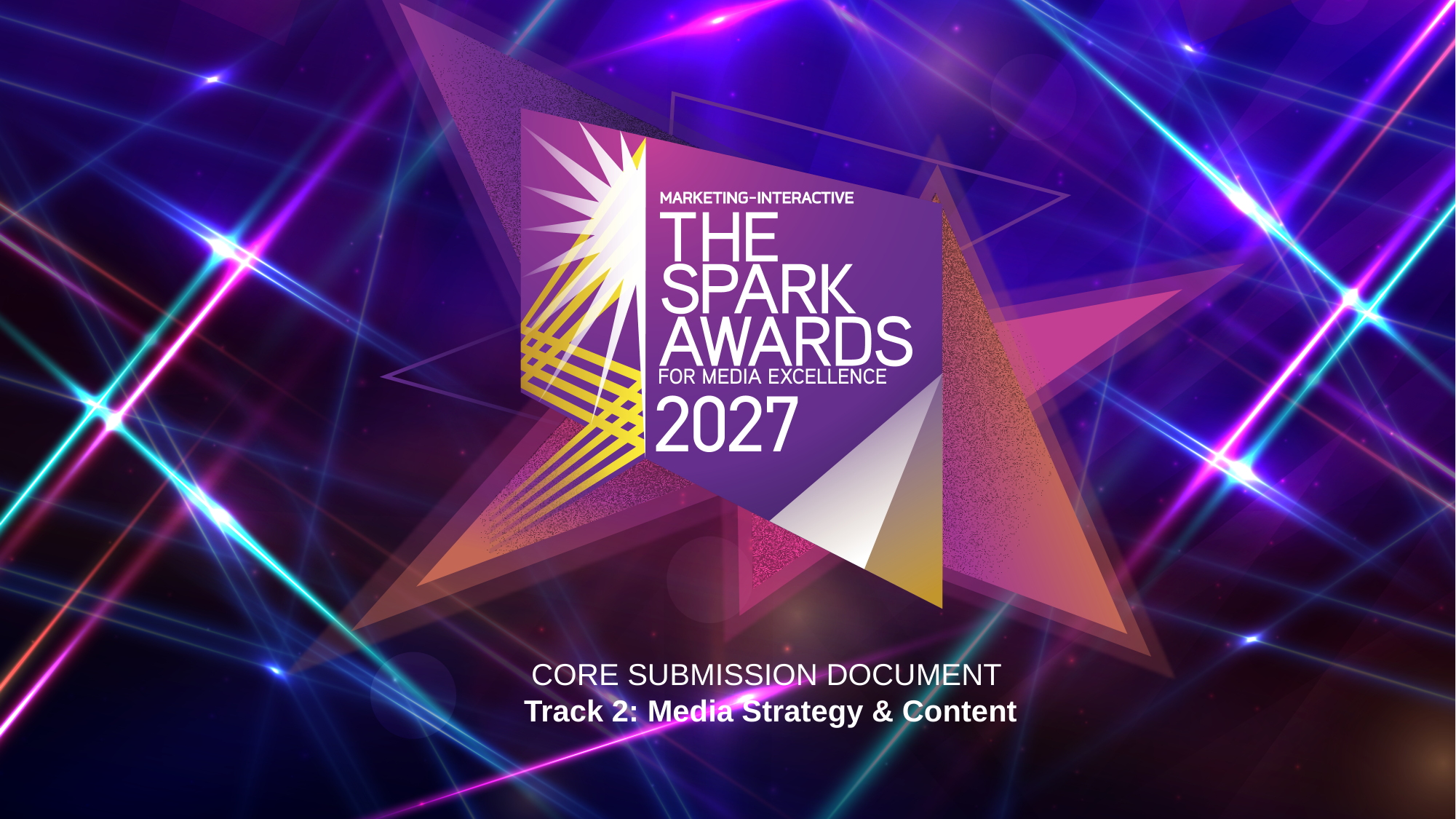

CORE SUBMISSION DOCUMENT
Track 2: Media Strategy & Content